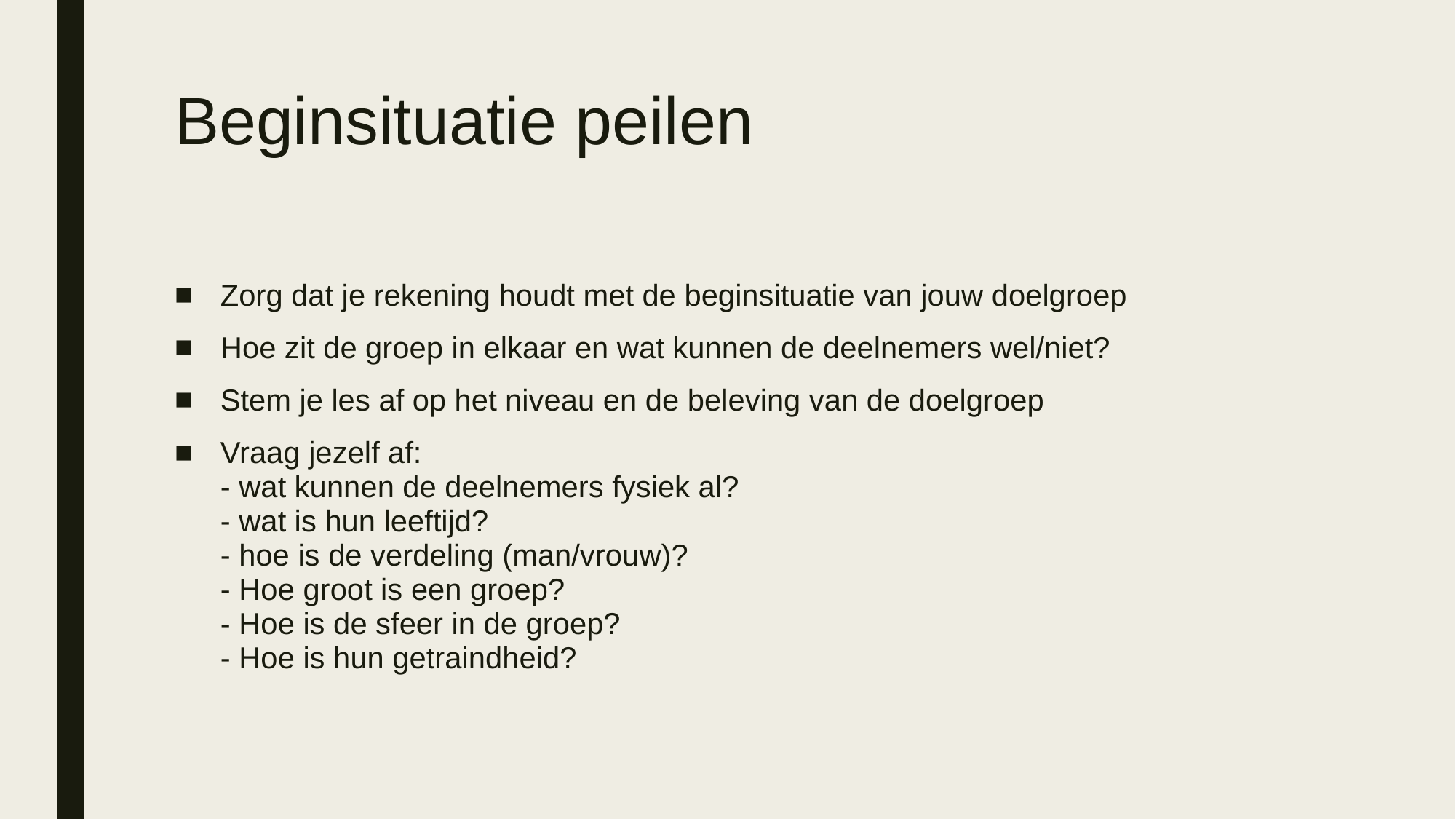

# Beginsituatie peilen
Zorg dat je rekening houdt met de beginsituatie van jouw doelgroep
Hoe zit de groep in elkaar en wat kunnen de deelnemers wel/niet?
Stem je les af op het niveau en de beleving van de doelgroep
Vraag jezelf af:
- wat kunnen de deelnemers fysiek al?
- wat is hun leeftijd?
- hoe is de verdeling (man/vrouw)?
- Hoe groot is een groep?
- Hoe is de sfeer in de groep?
- Hoe is hun getraindheid?